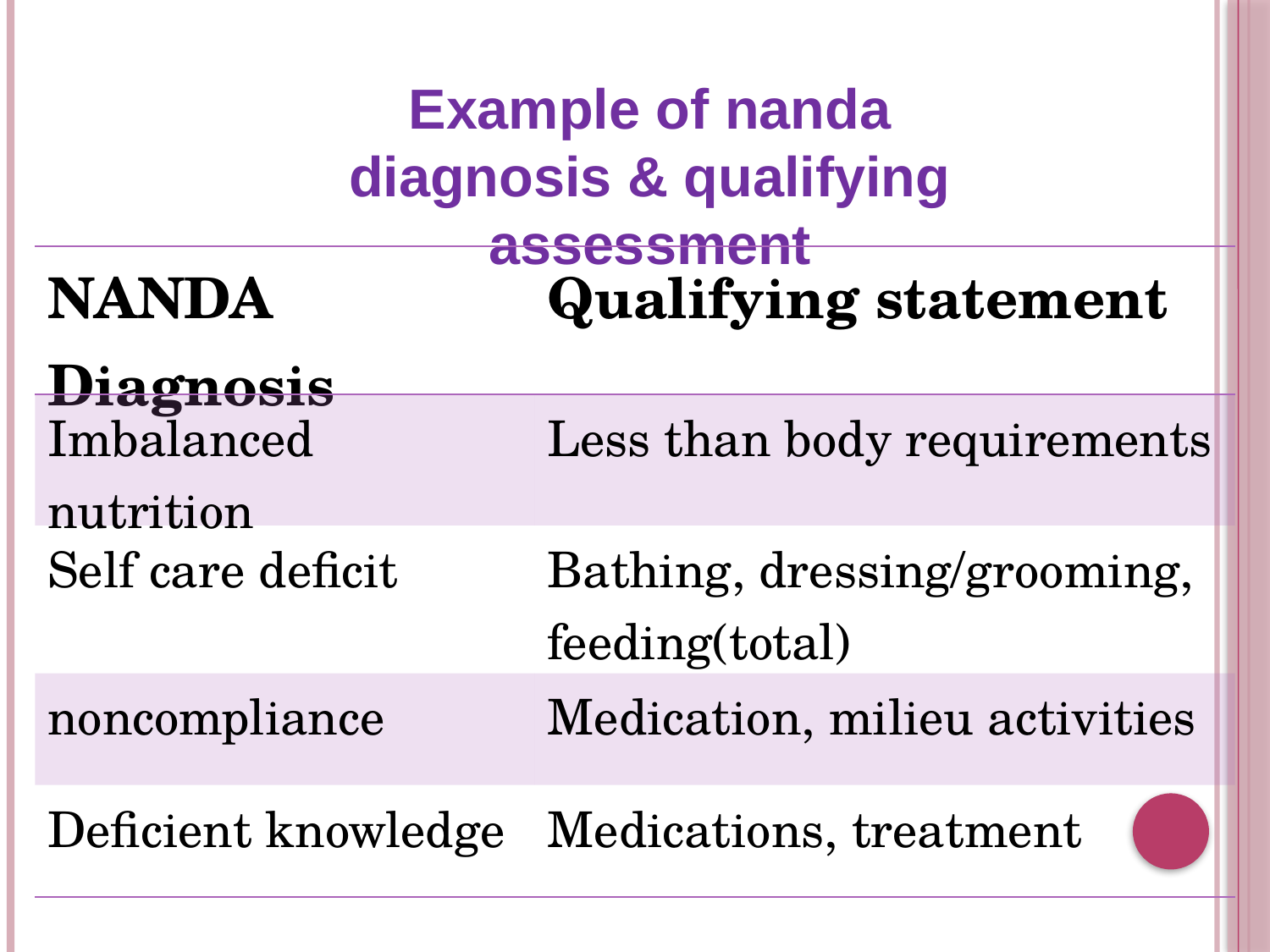

Example of nanda diagnosis & qualifying assessment
| NANDA Diagnosis | Qualifying statement |
| --- | --- |
| Imbalanced nutrition | Less than body requirements |
| Self care deficit | Bathing, dressing/grooming, feeding(total) |
| noncompliance | Medication, milieu activities |
| Deficient knowledge | Medications, treatment |